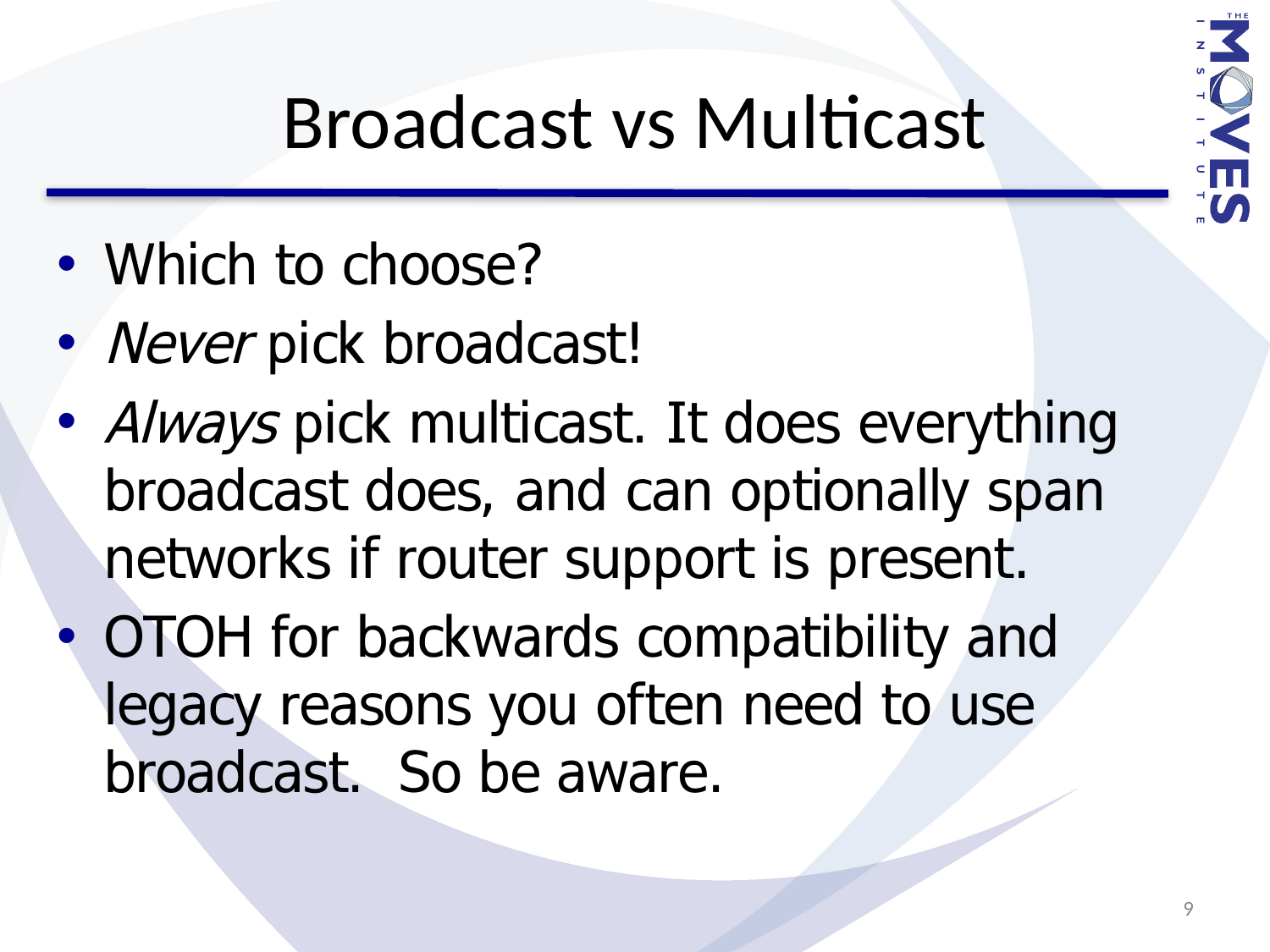

# Broadcast vs Multicast
Which to choose?
Never pick broadcast!
Always pick multicast. It does everything broadcast does, and can optionally span networks if router support is present.
OTOH for backwards compatibility and legacy reasons you often need to use broadcast.  So be aware.
9